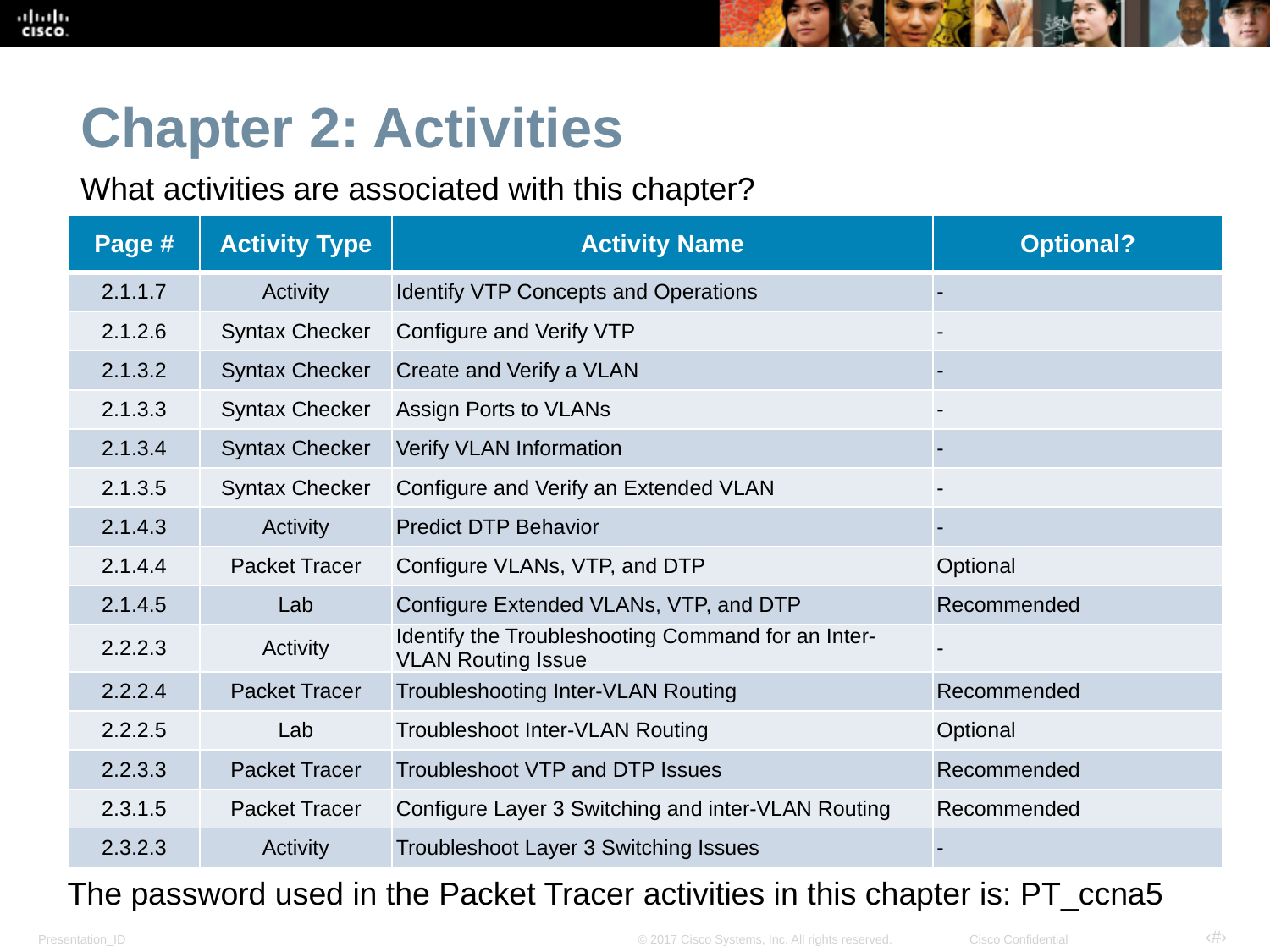

Chapter 2: Activities
What activities are associated with this chapter?

| Page # | Activity Type | Activity Name | Optional? |
| --- | --- | --- | --- |
| 2.1.1.7 | Activity | Identify VTP Concepts and Operations | - |
| 2.1.2.6 | Syntax Checker | Configure and Verify VTP | - |
| 2.1.3.2 | Syntax Checker | Create and Verify a VLAN | - |
| 2.1.3.3 | Syntax Checker | Assign Ports to VLANs | - |
| 2.1.3.4 | Syntax Checker | Verify VLAN Information | - |
| 2.1.3.5 | Syntax Checker | Configure and Verify an Extended VLAN | - |
| 2.1.4.3 | Activity | Predict DTP Behavior | - |
| 2.1.4.4 | Packet Tracer | Configure VLANs, VTP, and DTP | Optional |
| 2.1.4.5 | Lab | Configure Extended VLANs, VTP, and DTP | Recommended |
| 2.2.2.3 | Activity | Identify the Troubleshooting Command for an Inter-VLAN Routing Issue | - |
| 2.2.2.4 | Packet Tracer | Troubleshooting Inter-VLAN Routing | Recommended |
| 2.2.2.5 | Lab | Troubleshoot Inter-VLAN Routing | Optional |
| 2.2.3.3 | Packet Tracer | Troubleshoot VTP and DTP Issues | Recommended |
| 2.3.1.5 | Packet Tracer | Configure Layer 3 Switching and inter-VLAN Routing | Recommended |
| 2.3.2.3 | Activity | Troubleshoot Layer 3 Switching Issues | - |
The password used in the Packet Tracer activities in this chapter is: PT_ccna5